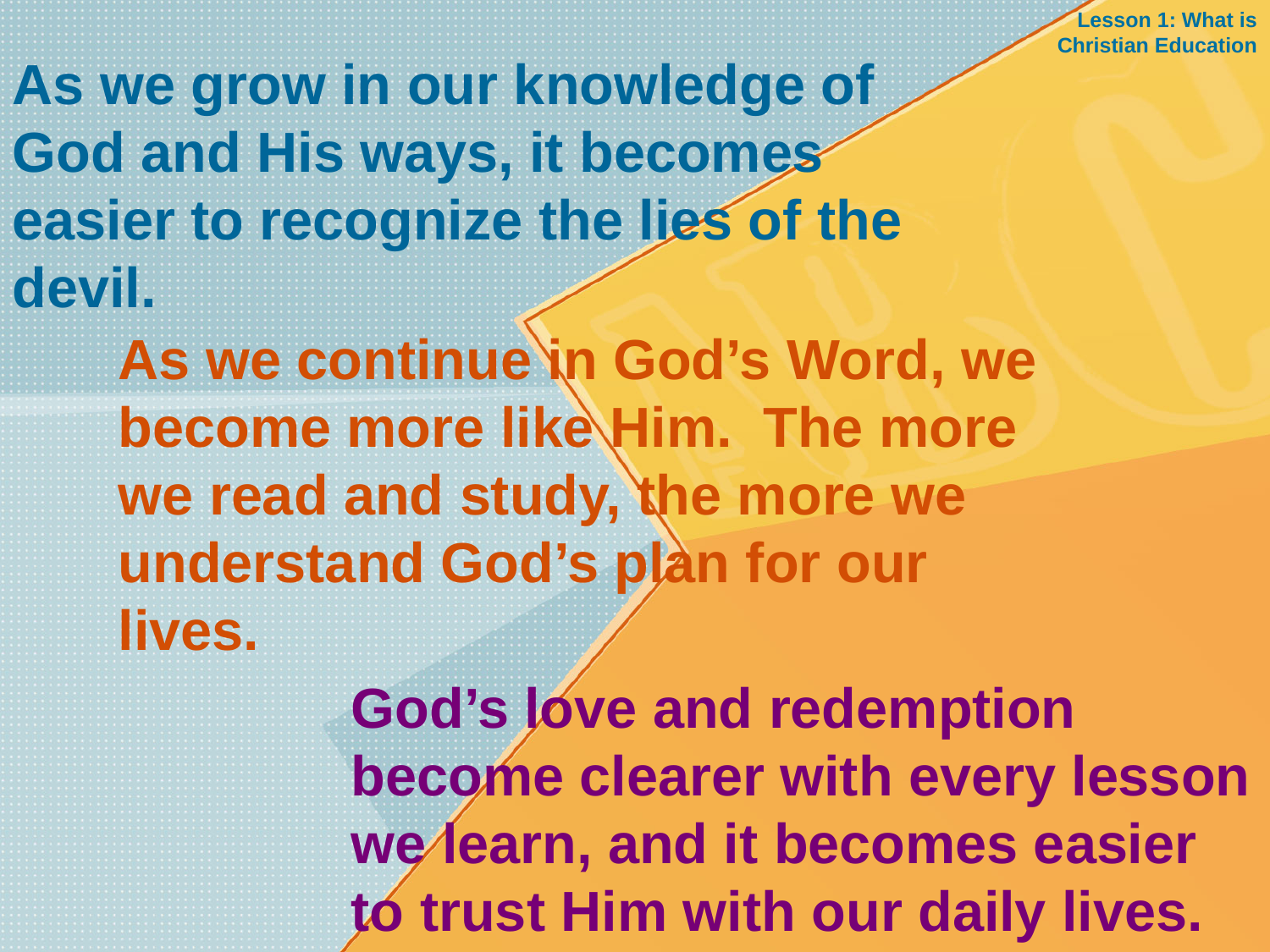

Lesson 1: What is Christian Education
As we grow in our knowledge of God and His ways, it becomes easier to recognize the lies of the devil.
As we continue in God’s Word, we become more like Him.  The more we read and study, the more we understand God’s plan for our lives.
God’s love and redemption become clearer with every lesson we learn, and it becomes easier to trust Him with our daily lives.